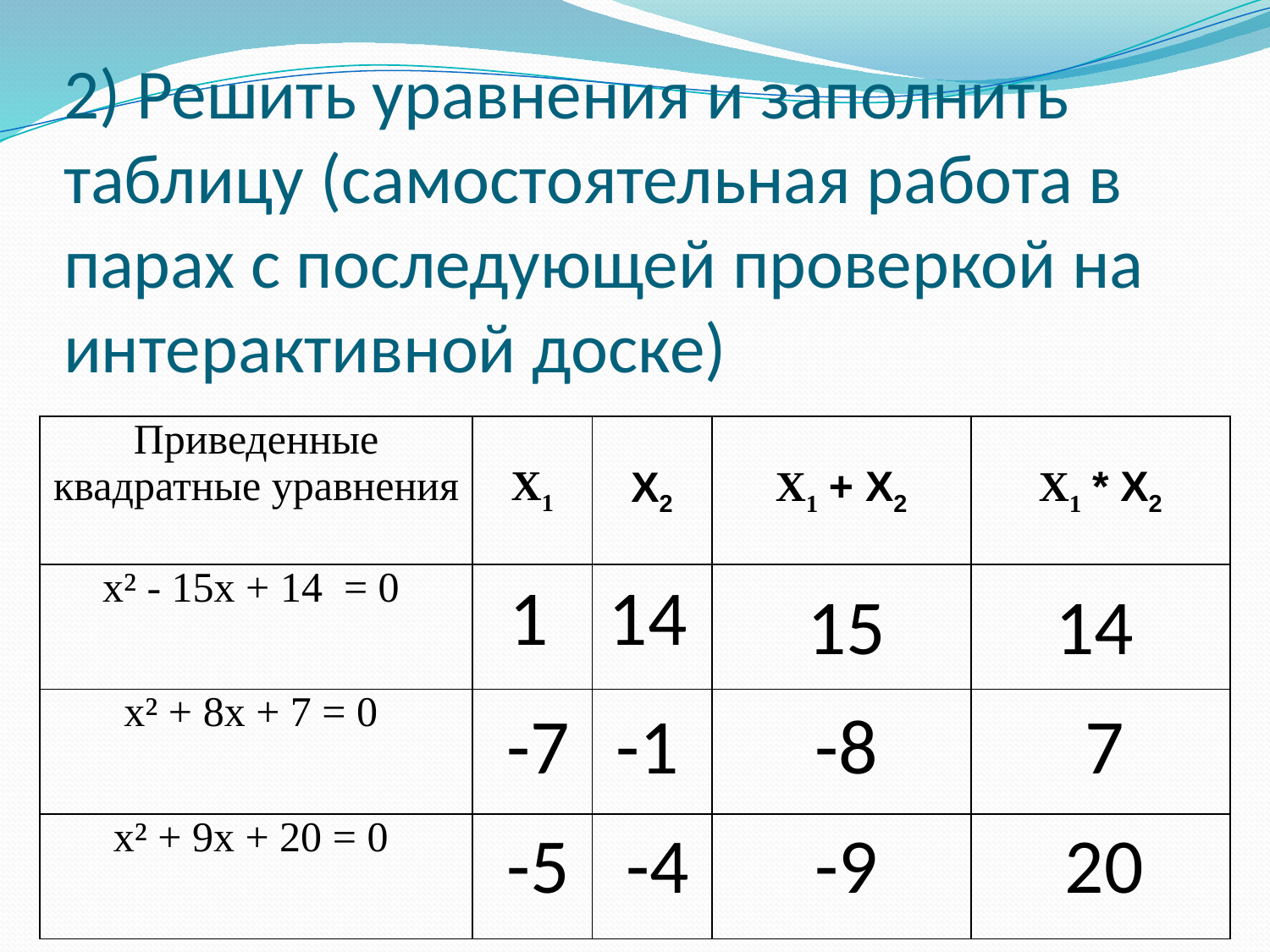

# 2) Решить уравнения и заполнить таблицу (самостоятельная работа в парах с последующей проверкой на интерактивной доске)
| Приведенные квадратные уравнения | Х1 | Х2 | Х1 + Х2 | Х1 \* Х2 |
| --- | --- | --- | --- | --- |
| x² - 15x + 14 = 0 |  |  |  |  |
| x² + 8x + 7 = 0 |  |  |  |  |
| x² + 9x + 20 = 0 |  |  |  |  |

1
14
15
14
-7
-1
-8
7
-5
-4
-9
20